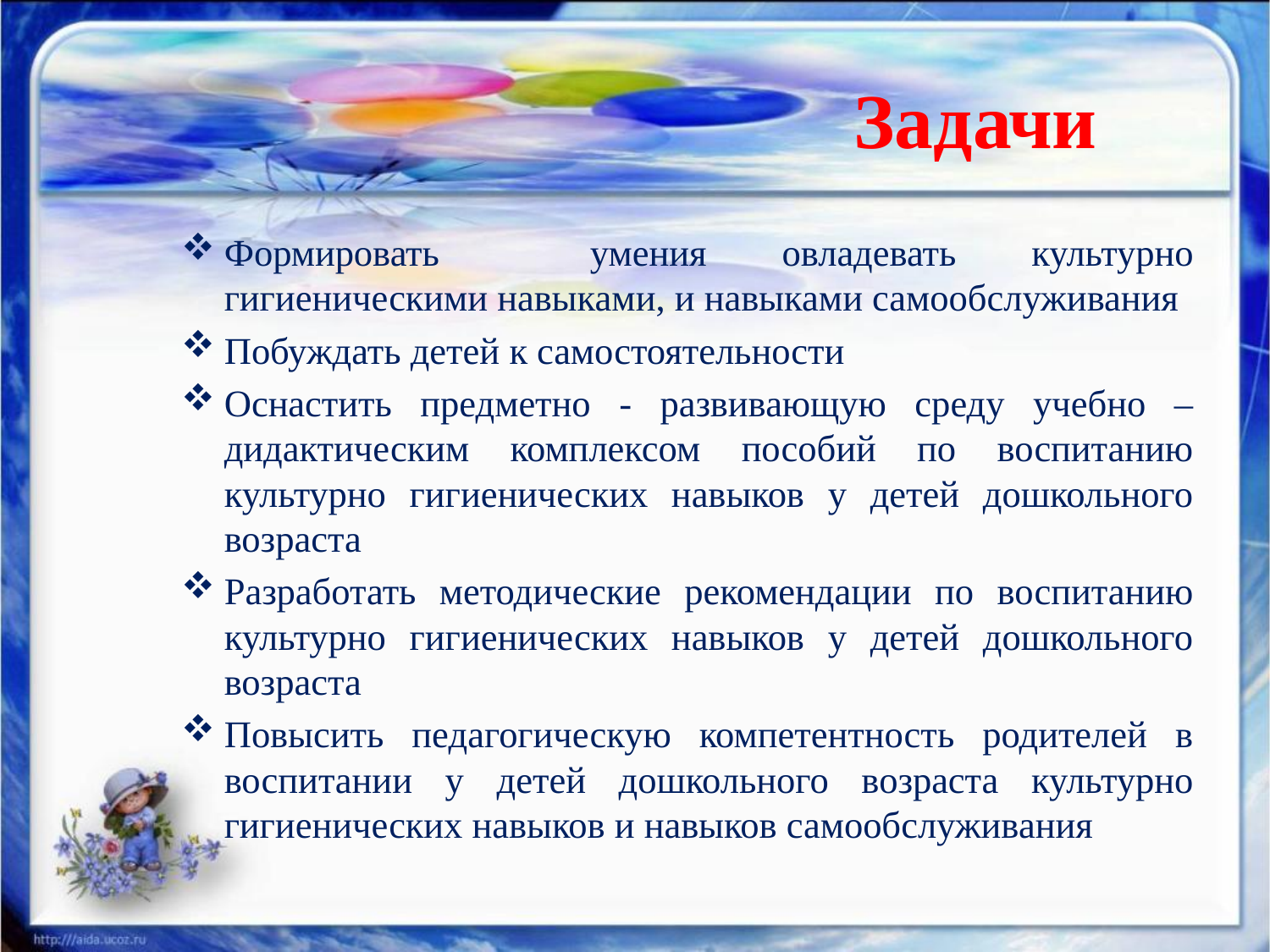

# Задачи
Формировать  умения овладевать культурно гигиеническими навыками, и навыками самообслуживания
Побуждать детей к самостоятельности
Оснастить предметно - развивающую среду учебно – дидактическим комплексом пособий по воспитанию культурно гигиенических навыков у детей дошкольного возраста
Разработать методические рекомендации по воспитанию культурно гигиенических навыков у детей дошкольного возраста
Повысить педагогическую компетентность родителей в воспитании у детей дошкольного возраста культурно гигиенических навыков и навыков самообслуживания